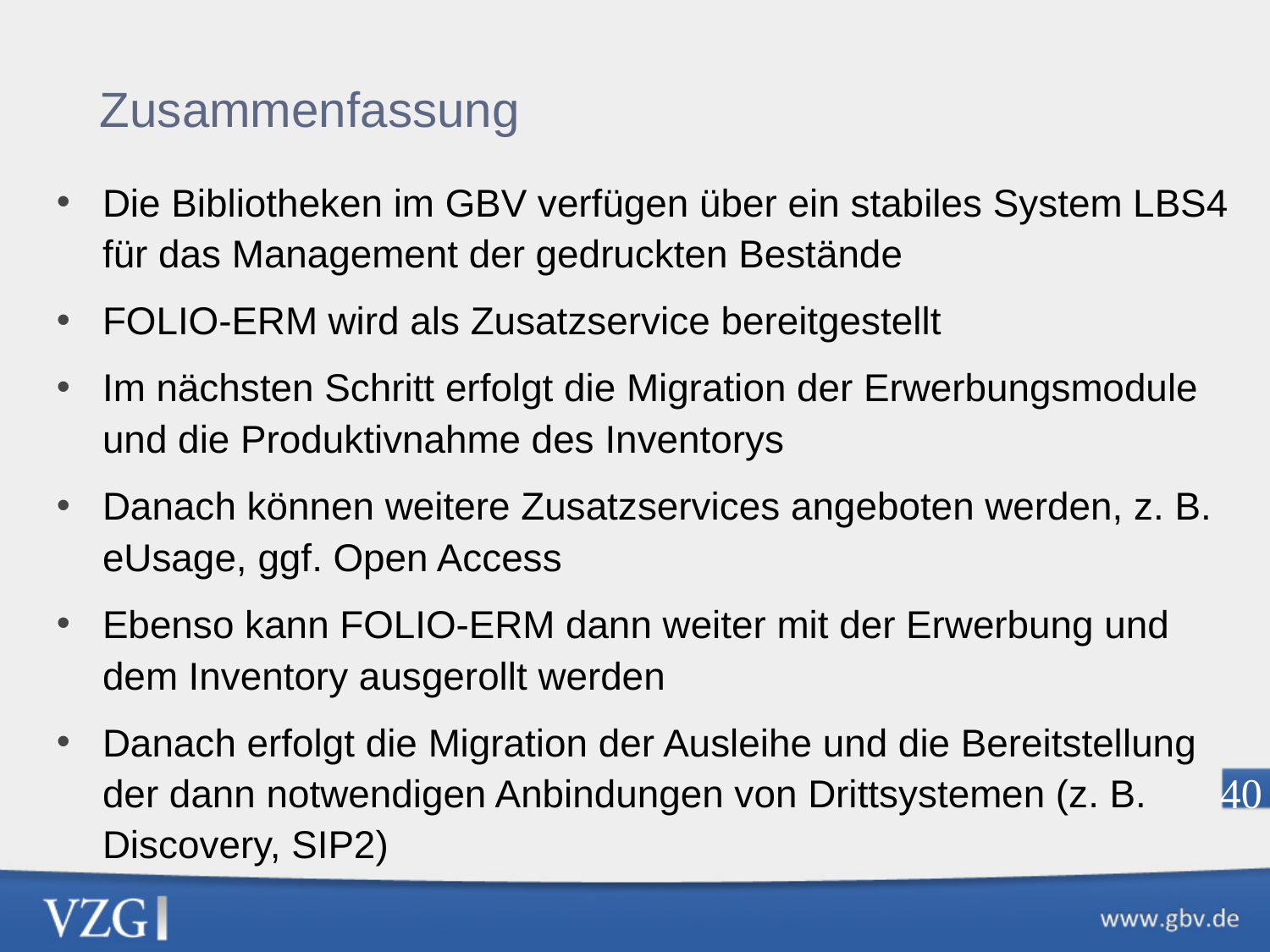

Zusammenfassung
Die Bibliotheken im GBV verfügen über ein stabiles System LBS4 für das Management der gedruckten Bestände
FOLIO-ERM wird als Zusatzservice bereitgestellt
Im nächsten Schritt erfolgt die Migration der Erwerbungsmodule und die Produktivnahme des Inventorys
Danach können weitere Zusatzservices angeboten werden, z. B. eUsage, ggf. Open Access
Ebenso kann FOLIO-ERM dann weiter mit der Erwerbung und dem Inventory ausgerollt werden
Danach erfolgt die Migration der Ausleihe und die Bereitstellung der dann notwendigen Anbindungen von Drittsystemen (z. B. Discovery, SIP2)

40